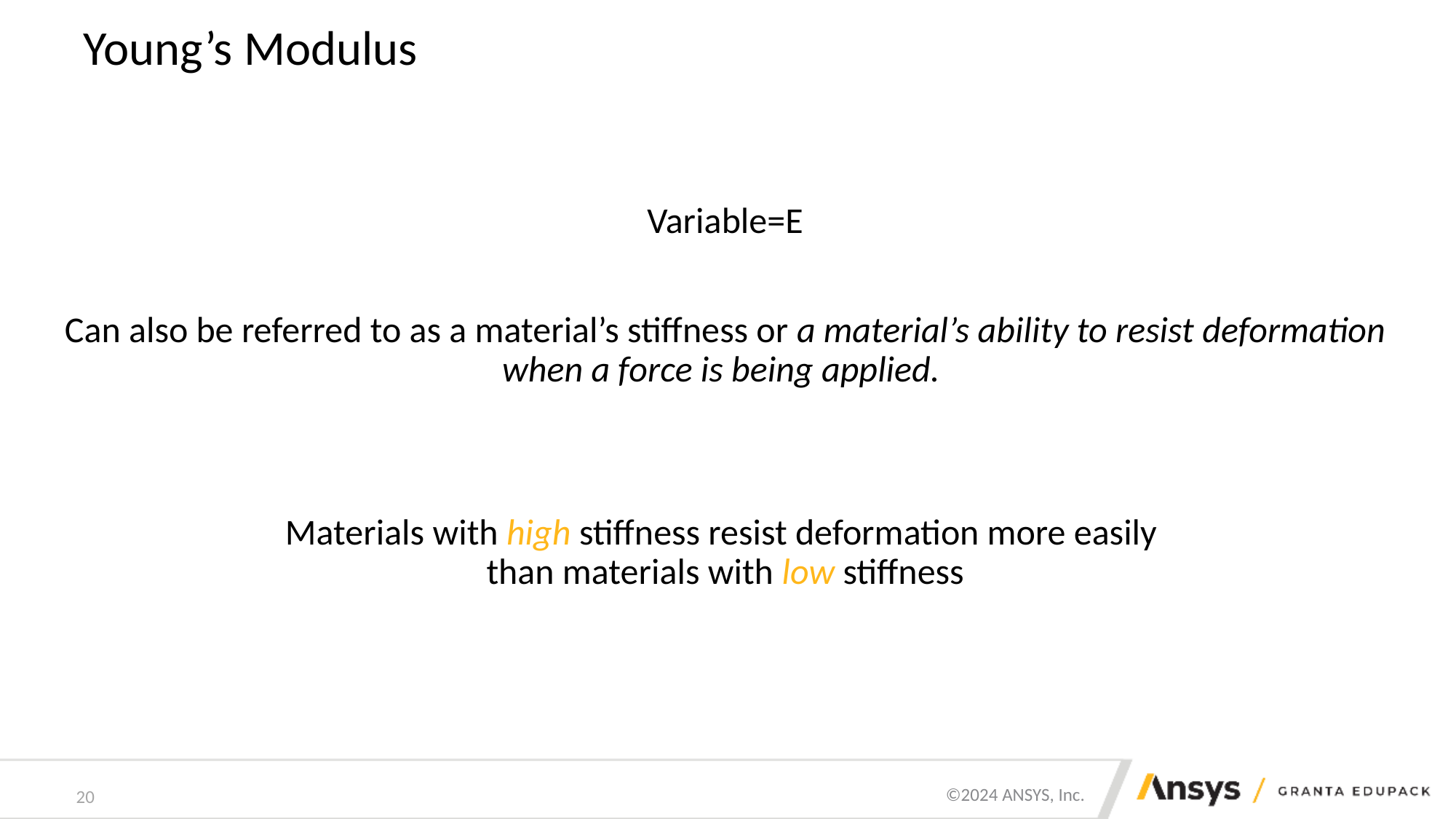

# Young’s Modulus
Variable=E

Can also be referred to as a material’s stiffness or a material’s ability to resist deformation when a force is being applied.

Materials with high stiffness resist deformation more easily
than materials with low stiffness
20